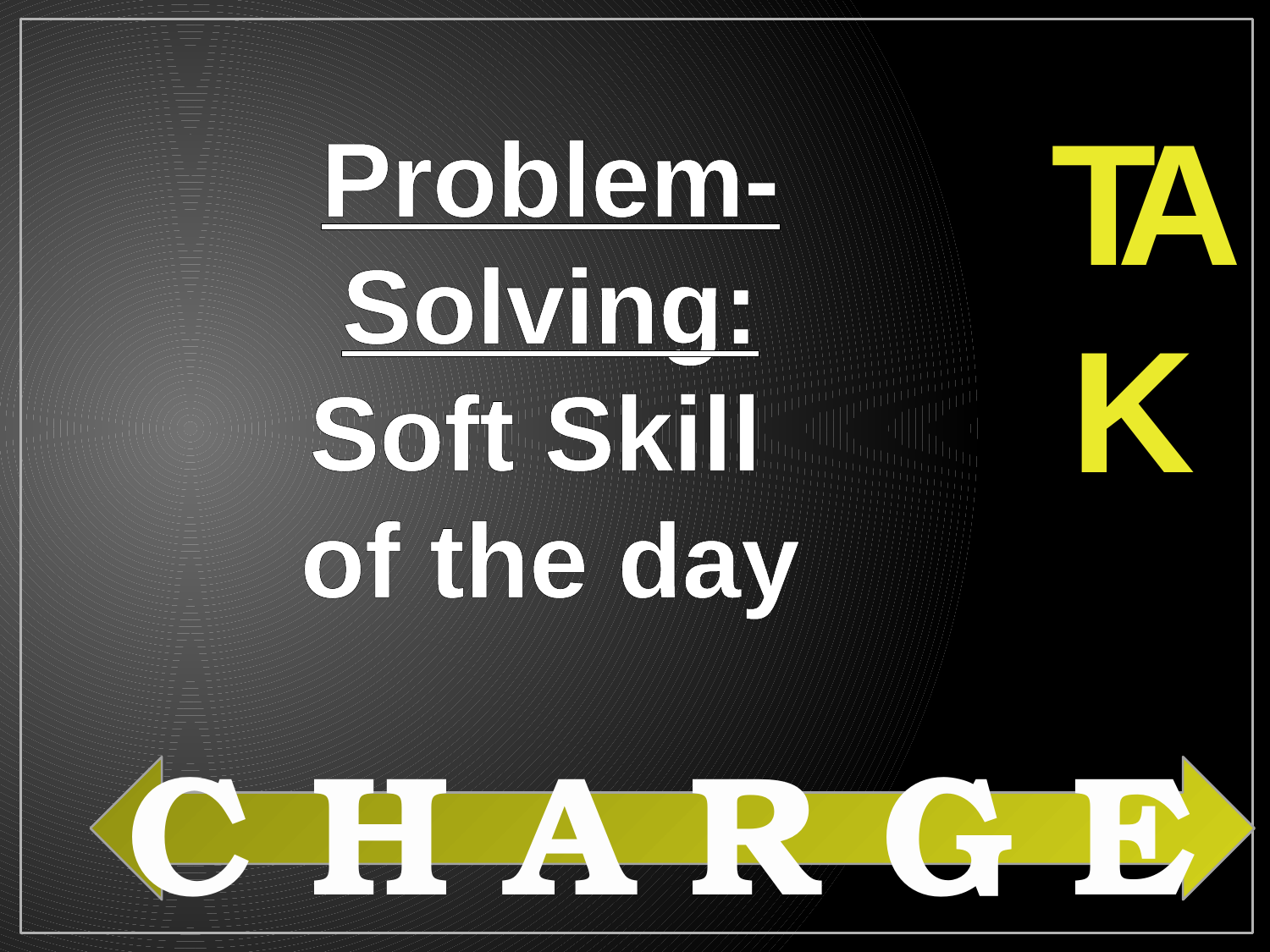

TAK
Problem-Solving:
Soft Skill
of the day
C H A R G E